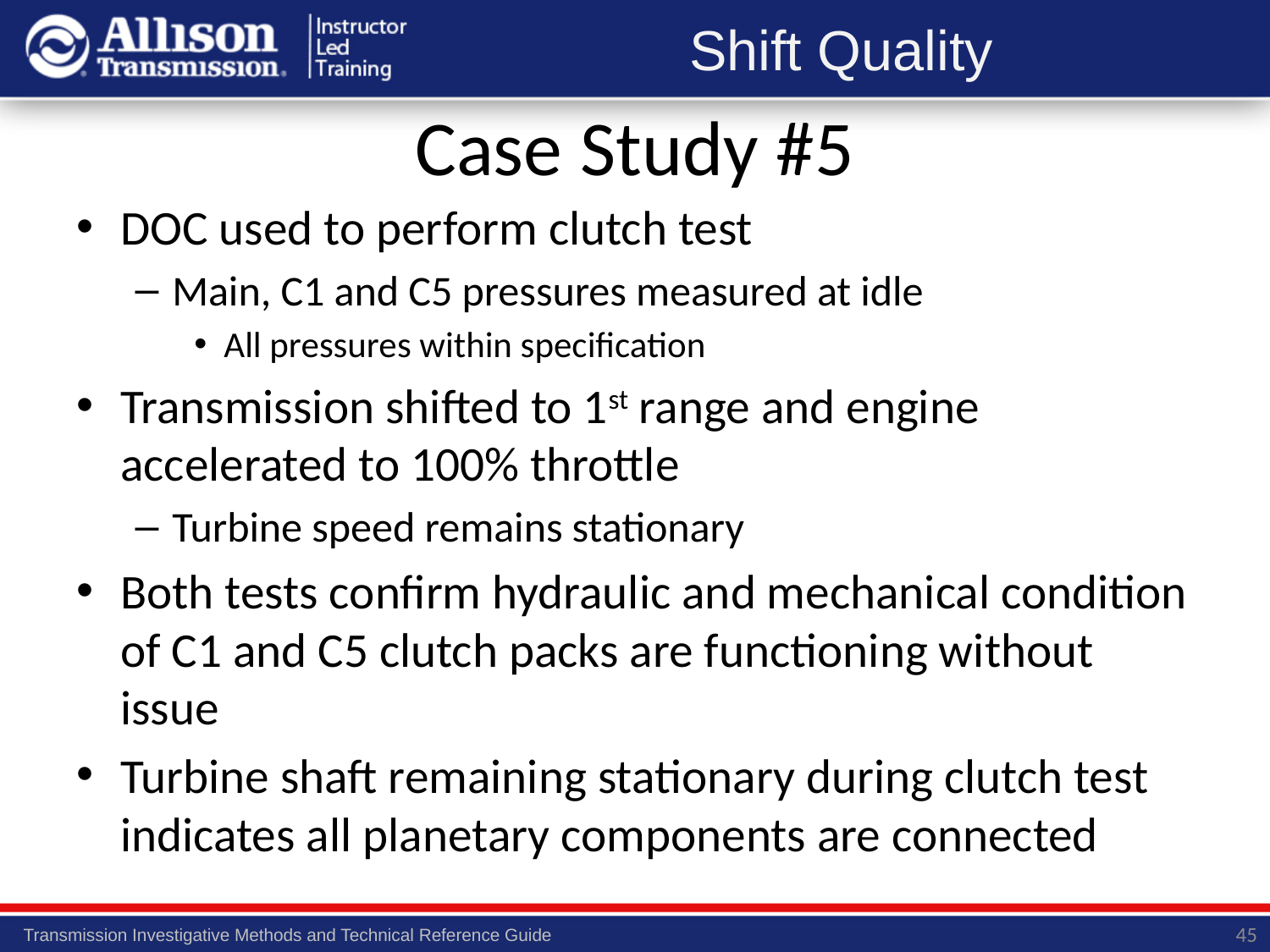

# Case Study #5
DOC used to perform clutch test
Main, C1 and C5 pressures measured at idle
All pressures within specification
Transmission shifted to 1st range and engine accelerated to 100% throttle
Turbine speed remains stationary
Both tests confirm hydraulic and mechanical condition of C1 and C5 clutch packs are functioning without issue
Turbine shaft remaining stationary during clutch test indicates all planetary components are connected
45